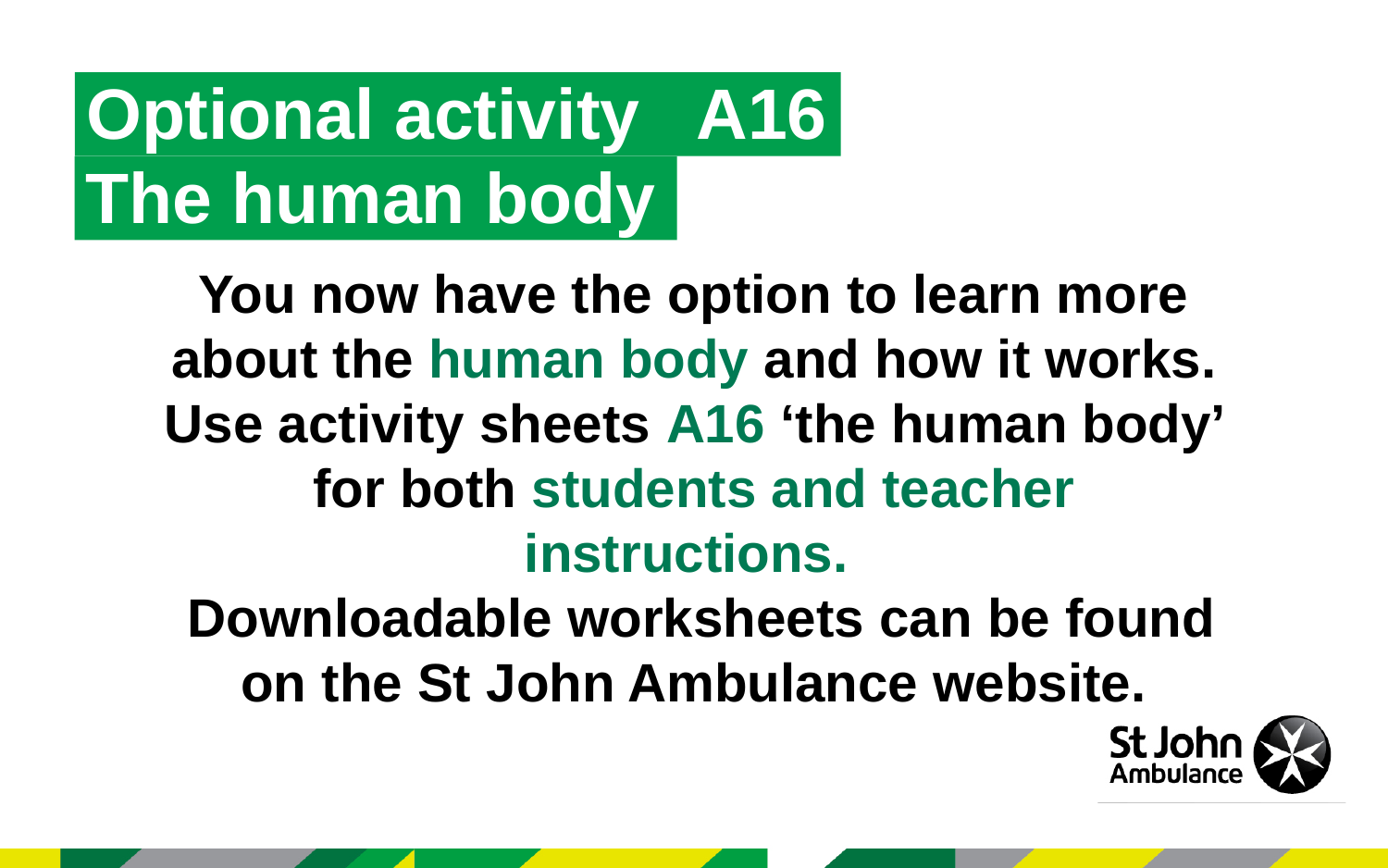

Optional activity   A16
The human body
You now have the option to learn more about the human body and how it works. Use activity sheets A16 ‘the human body’ for both students and teacher instructions.
 Downloadable worksheets can be found on the St John Ambulance website.